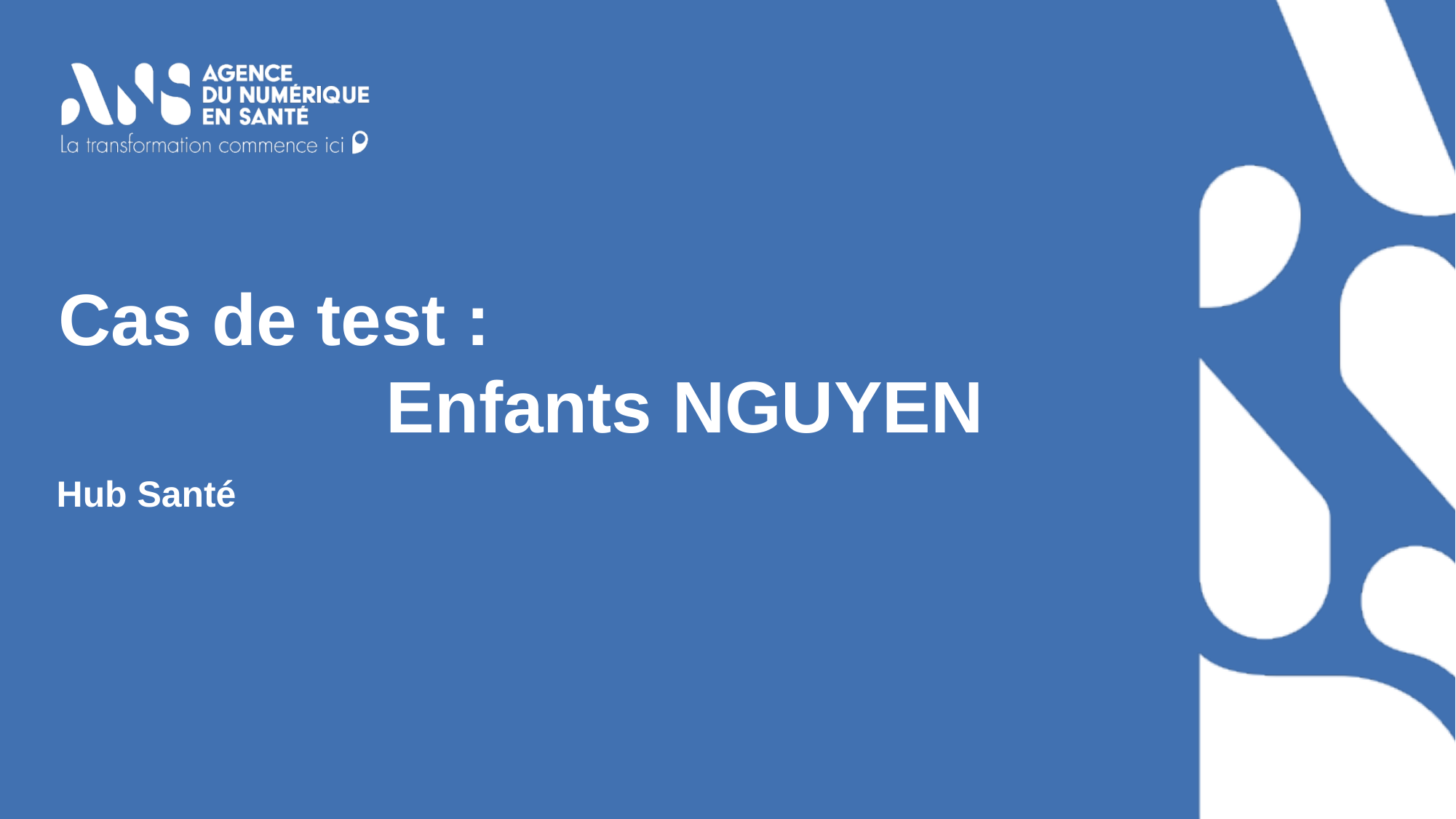

# Cas de test : Enfants NGUYEN
Hub Santé